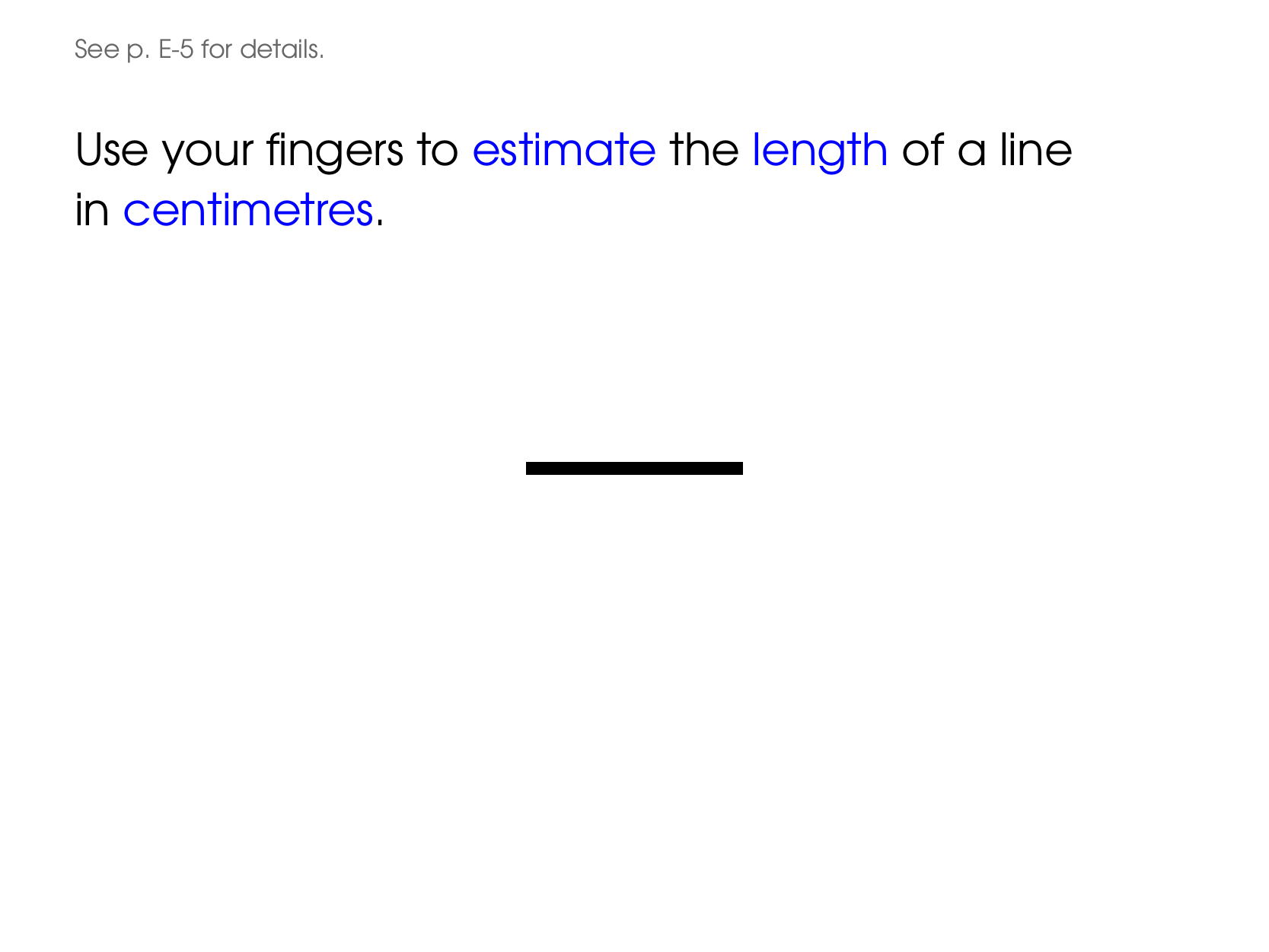

See p. E-5 for details.
Use your fingers to estimate the length of a line
in centimetres.